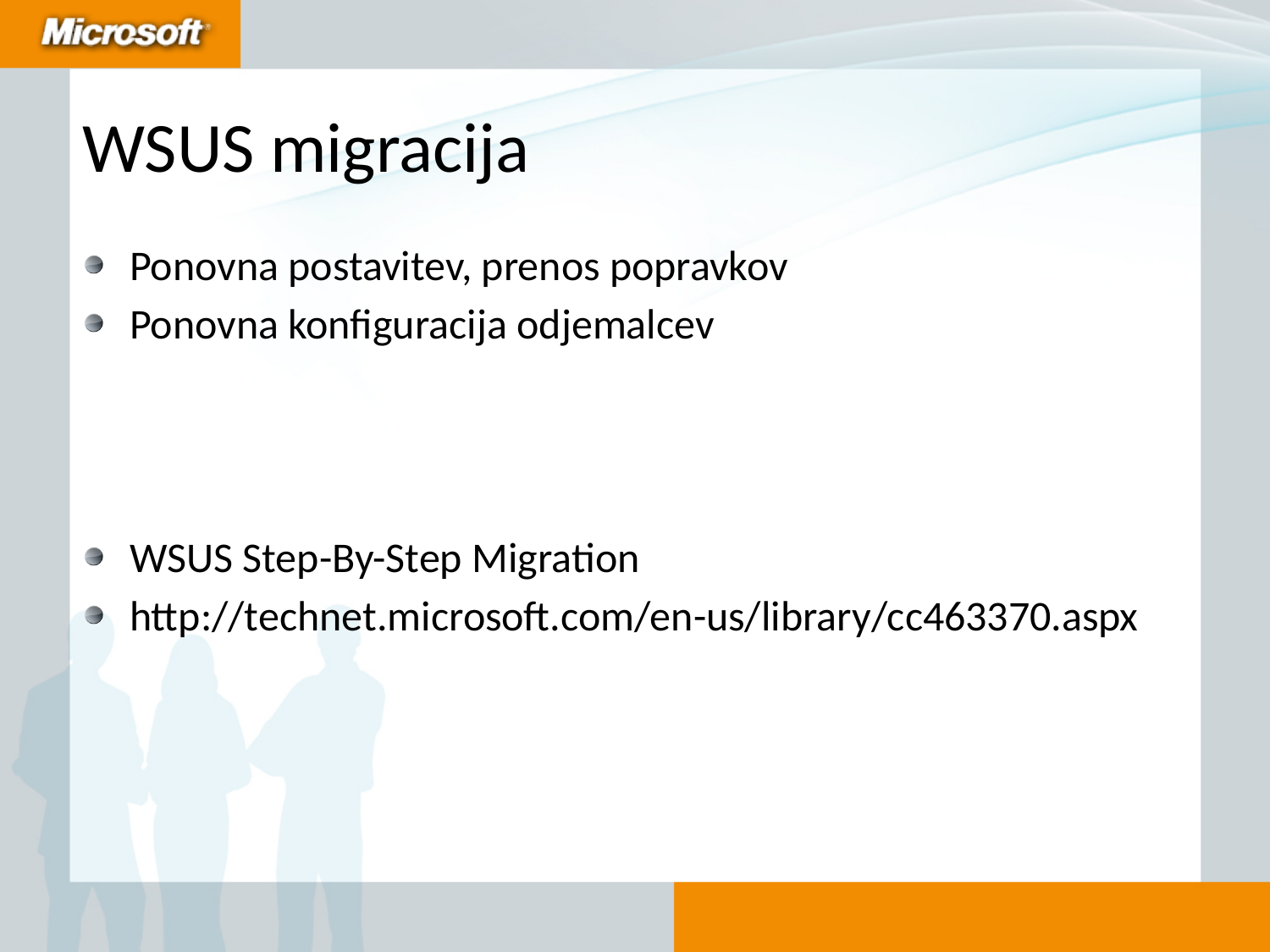

# WSUS migracija
Ponovna postavitev, prenos popravkov
Ponovna konfiguracija odjemalcev

WSUS Step-By-Step Migration
http://technet.microsoft.com/en-us/library/cc463370.aspx